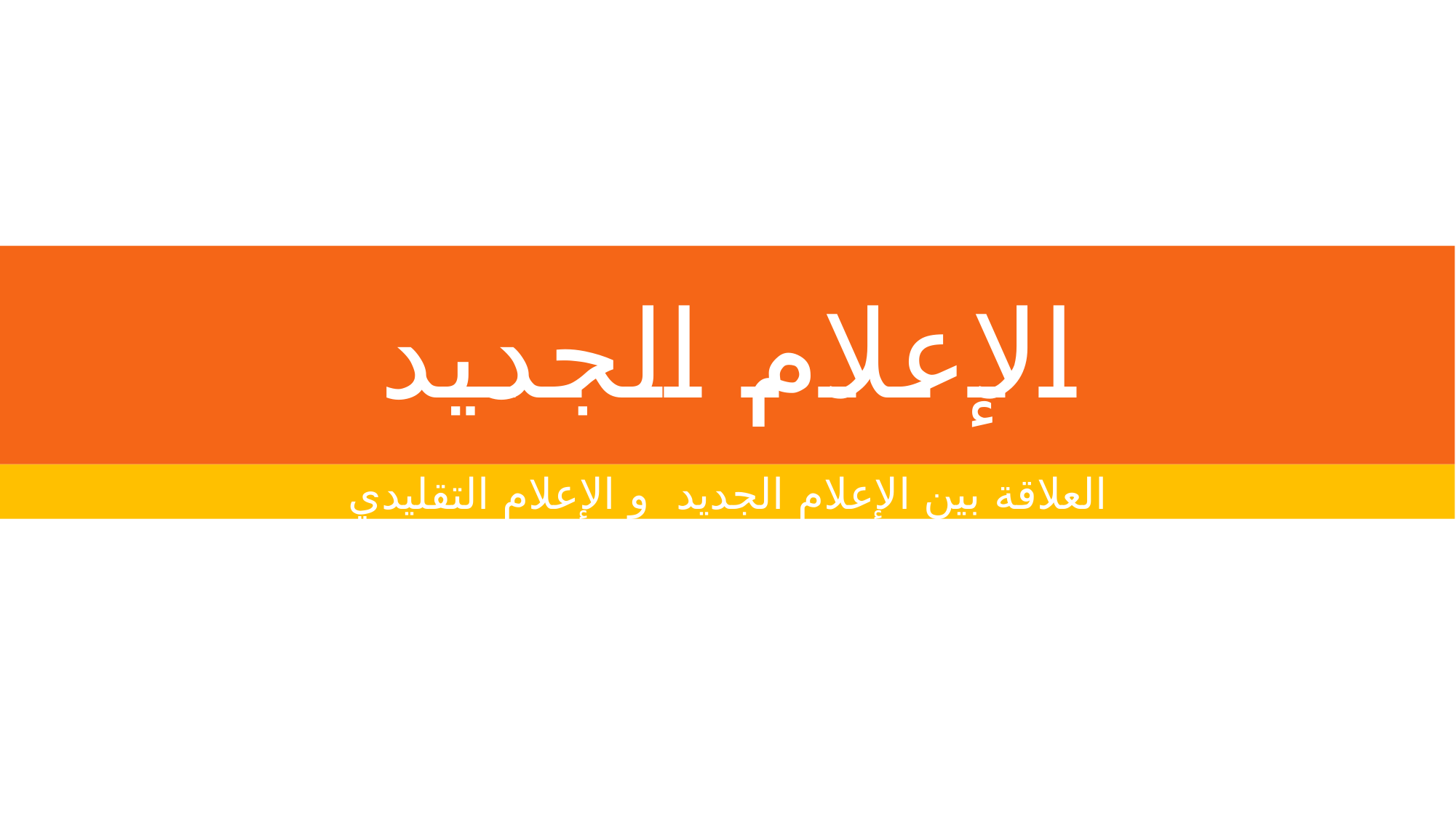

# الإعلام الجديد
العلاقة بين الإعلام الجديد  و الإعلام التقليدي